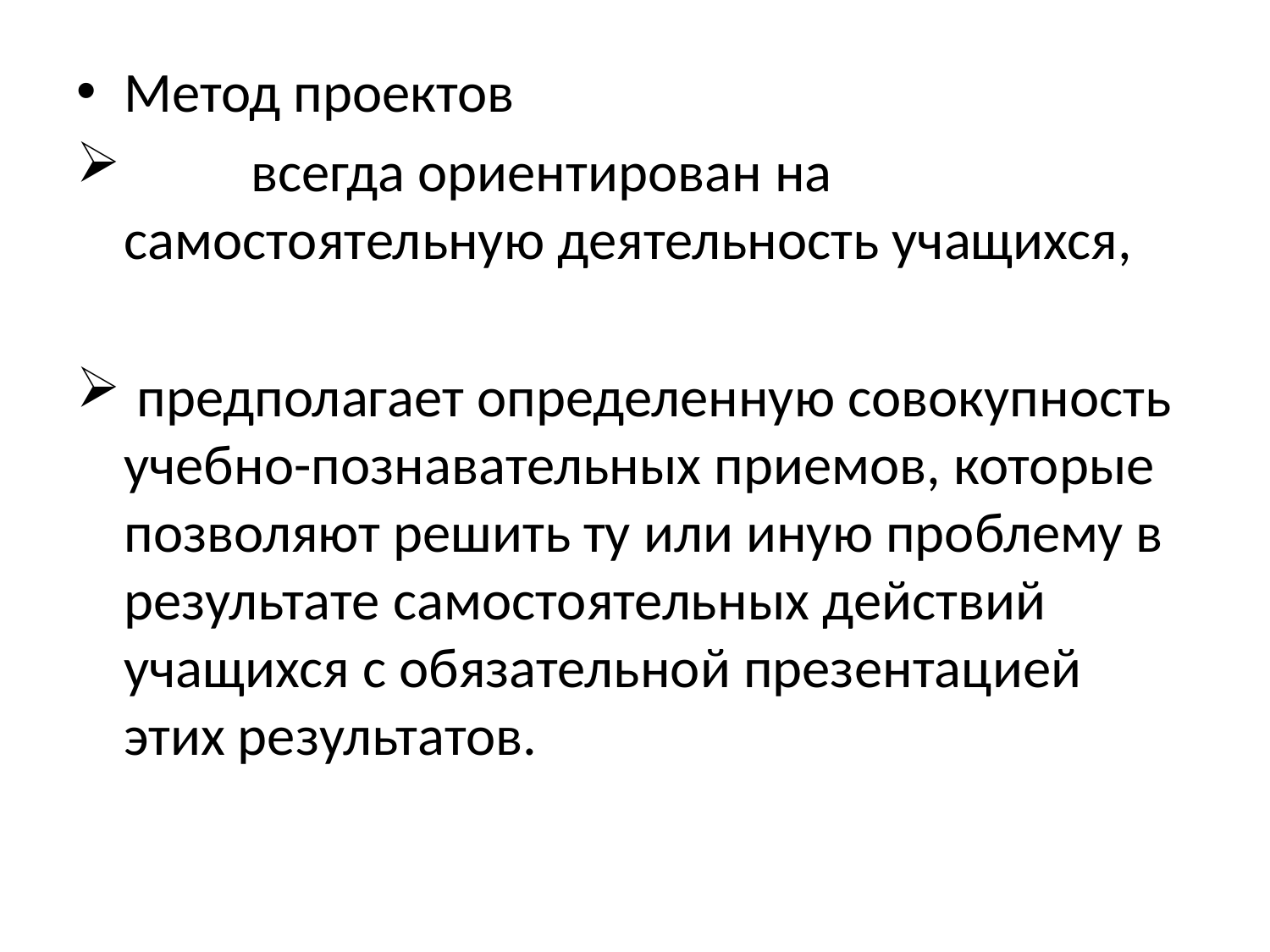

Метод проектов
	всегда ориентирован на самостоятельную деятельность учащихся,

 предполагает определенную совокупность учебно-познавательных приемов, которые позволяют решить ту или иную проблему в результате самостоятельных действий учащихся с обязательной презентацией этих результатов.